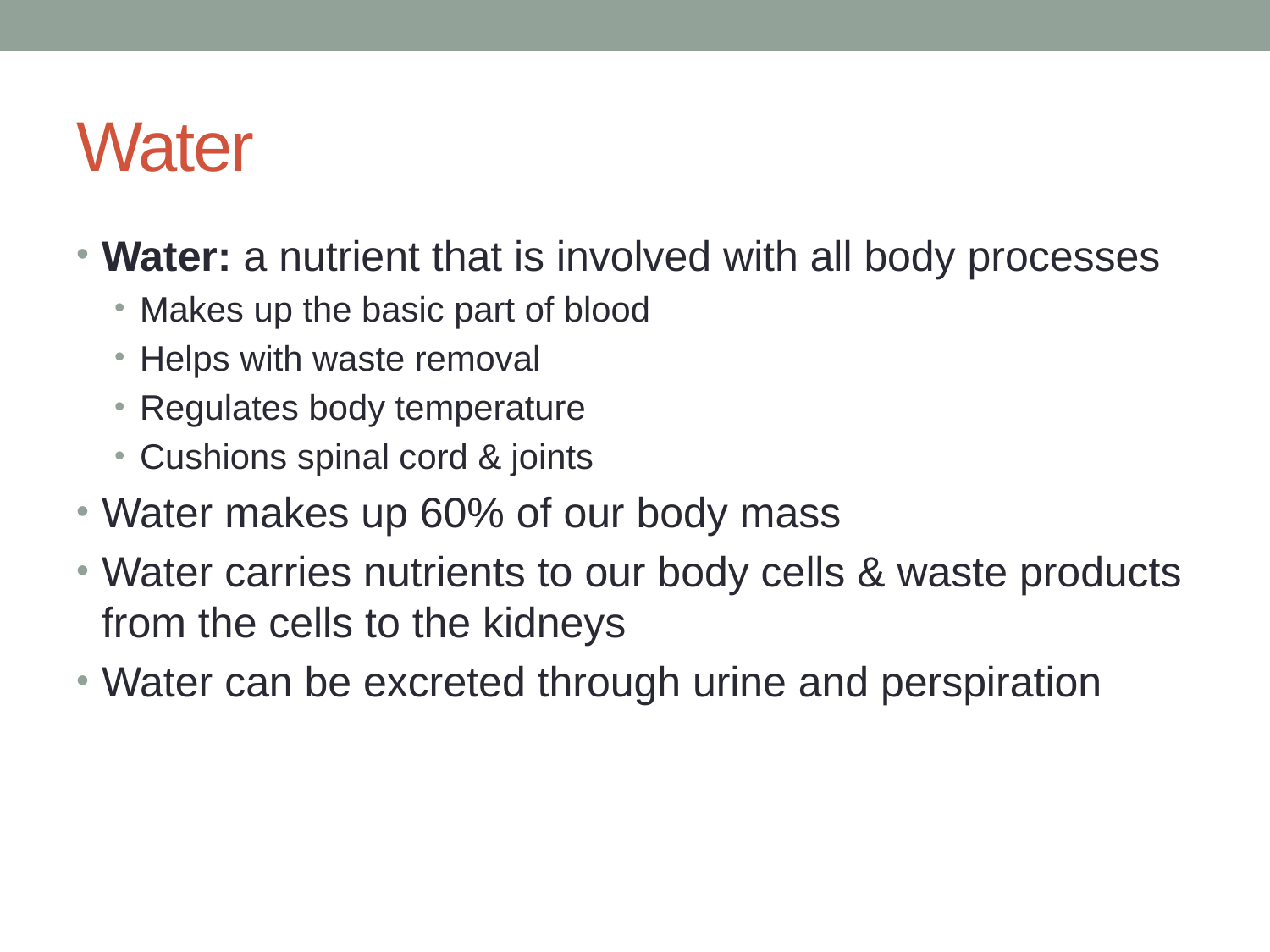

# Water
Water: a nutrient that is involved with all body processes
Makes up the basic part of blood
Helps with waste removal
Regulates body temperature
Cushions spinal cord & joints
Water makes up 60% of our body mass
Water carries nutrients to our body cells & waste products from the cells to the kidneys
Water can be excreted through urine and perspiration